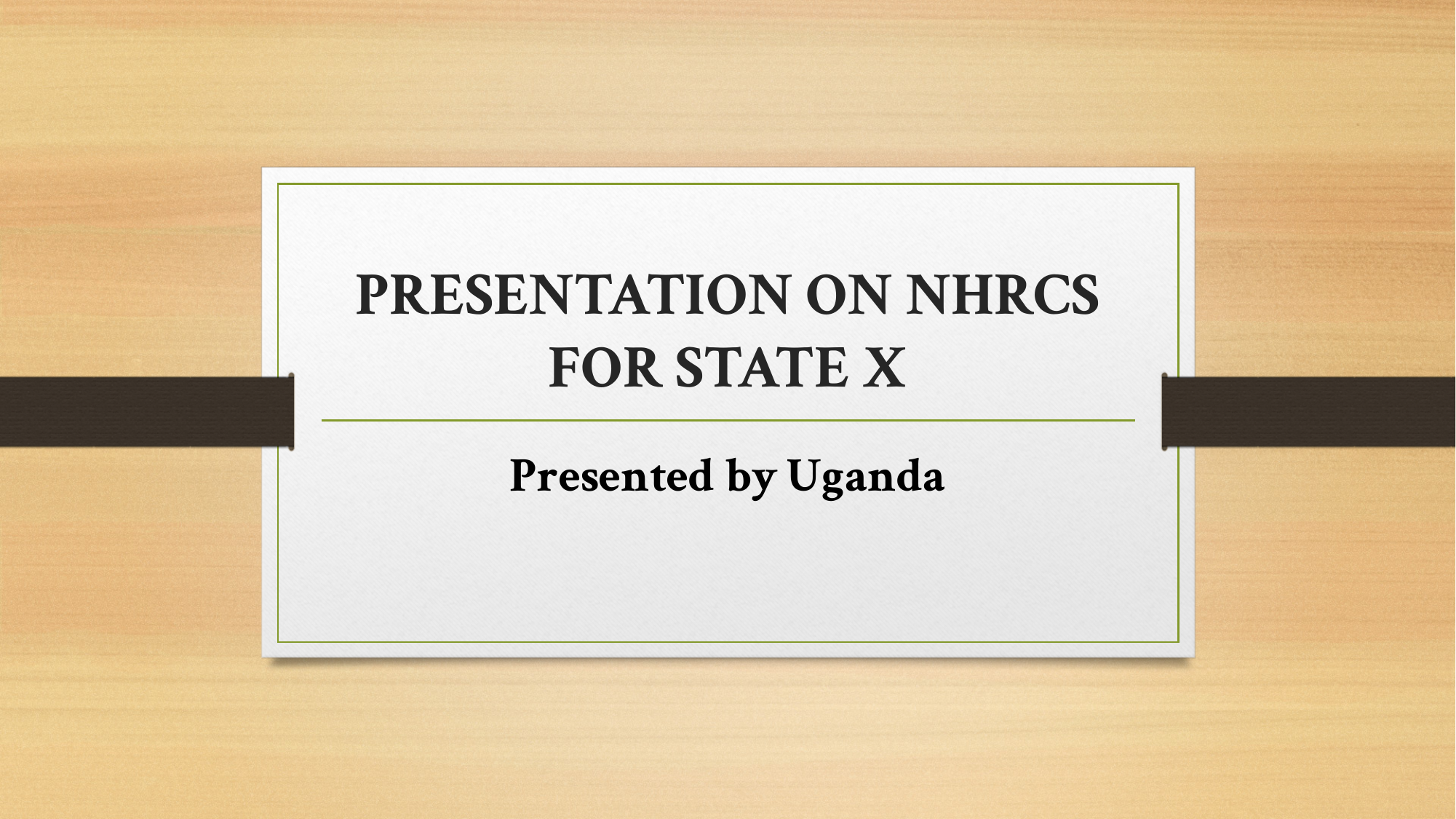

# PRESENTATION ON NHRCS FOR STATE X
Presented by Uganda